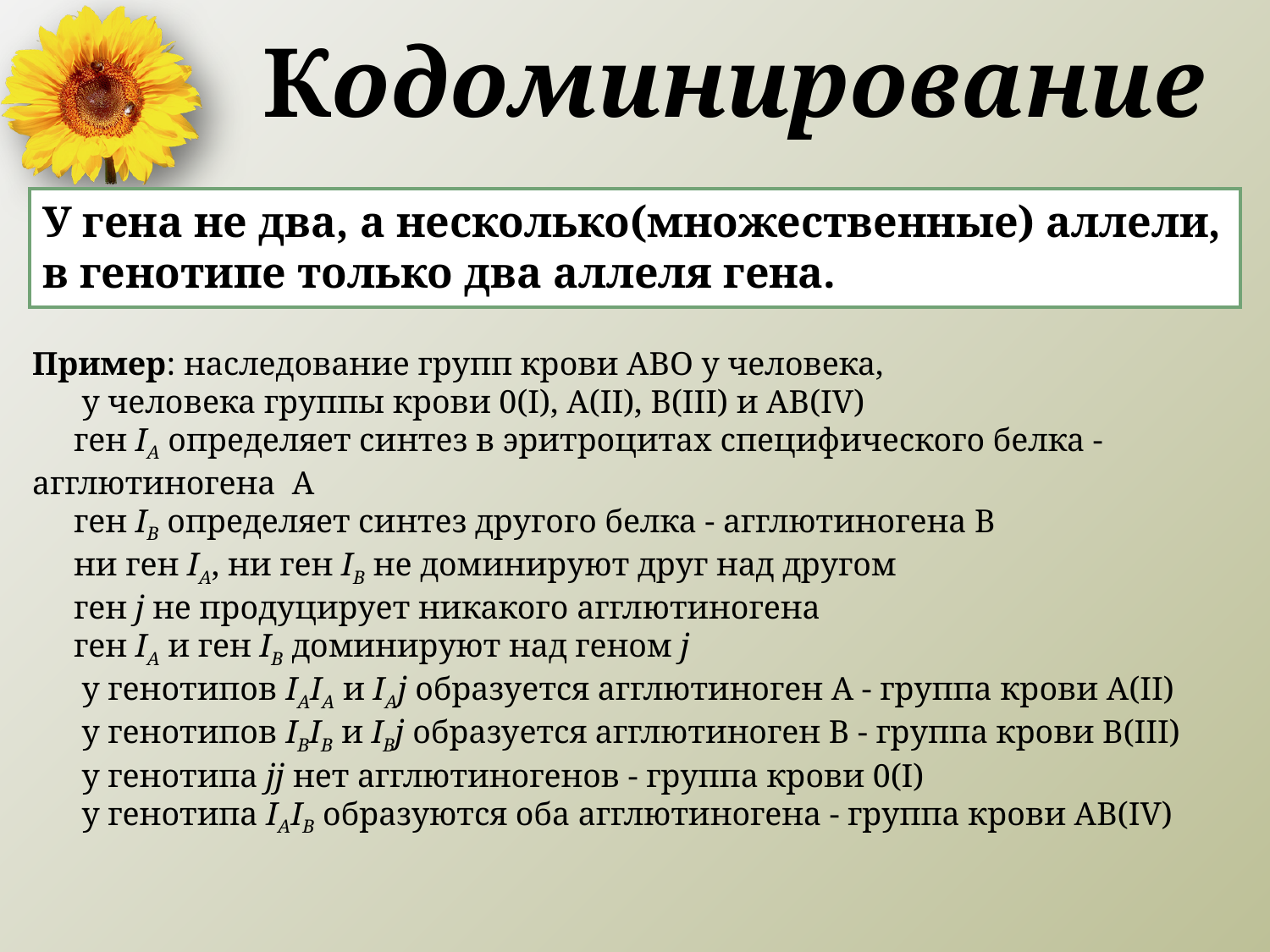

# Кодоминирование
У гена не два, а несколько(множественные) аллели, в генотипе только два аллеля гена.
Пример: наследование групп крови АВО у человека,
      у человека группы крови 0(I), А(II), В(III) и АВ(IV)
     ген IА определяет синтез в эритроцитах специфического белка - агглютиногена  А
     ген IВ определяет синтез другого белка - агглютиногена В
     ни ген IА, ни ген IВ не доминируют друг над другом
     ген j не продуцирует никакого агглютиногена
     ген IА и ген IВ доминируют над геном j
      у генотипов IАIА и IАj образуется агглютиноген А - группа крови А(II)
      у генотипов IВIВ и IВj образуется агглютиноген В - группа крови В(III)
      у генотипа jj нет агглютиногенов - группа крови 0(I)
      у генотипа IАIВ образуются оба агглютиногена - группа крови АВ(IV)